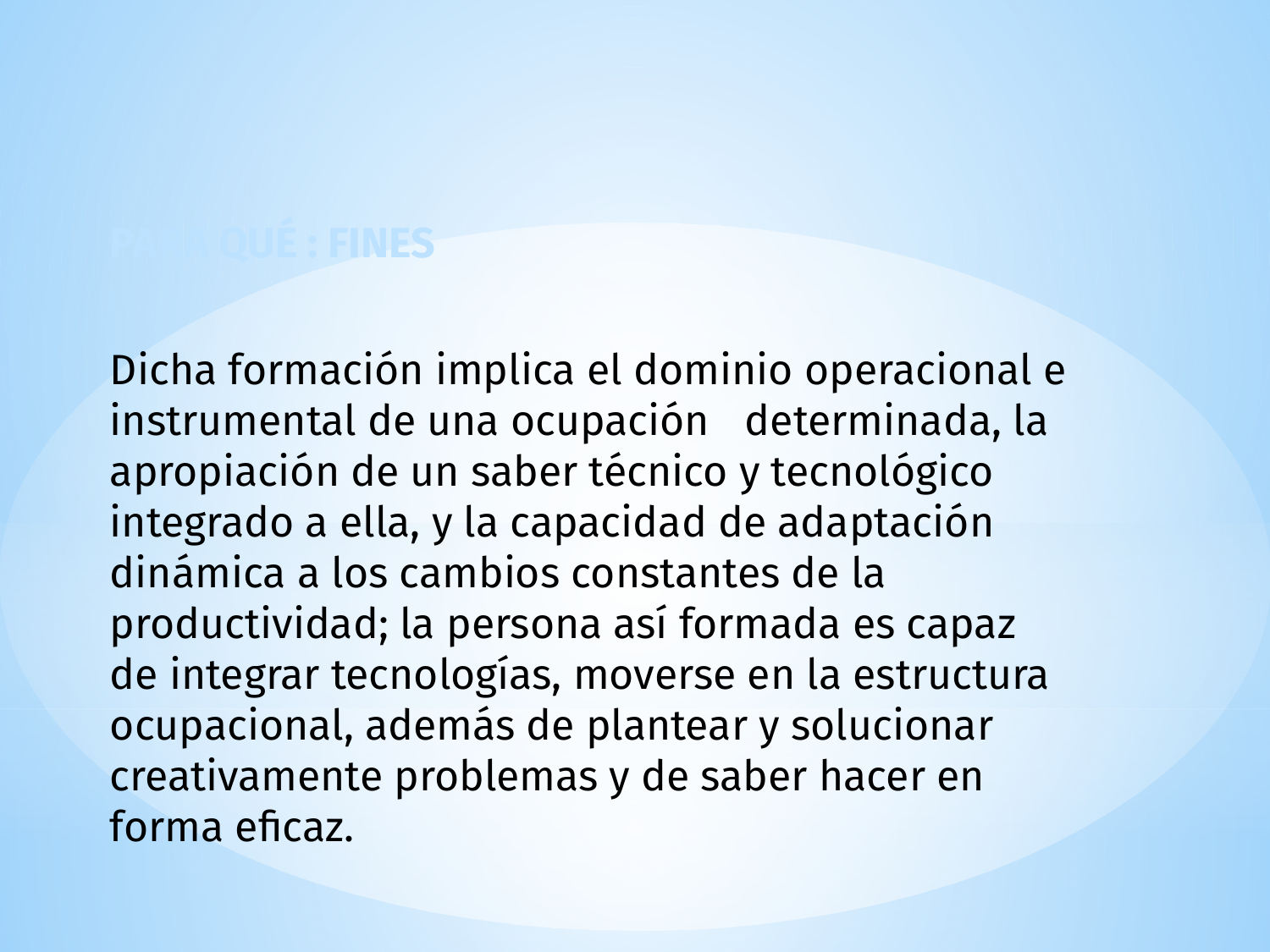

PARA QUÉ : FINES

Dicha formación implica el dominio operacional e instrumental de una ocupación	determinada, la apropiación de un saber técnico y tecnológico integrado a ella, y la capacidad de adaptación dinámica a los cambios constantes de la productividad; la persona así formada es capaz de integrar tecnologías, moverse en la estructura ocupacional, además de plantear y solucionar creativamente problemas y de saber hacer en forma eficaz.